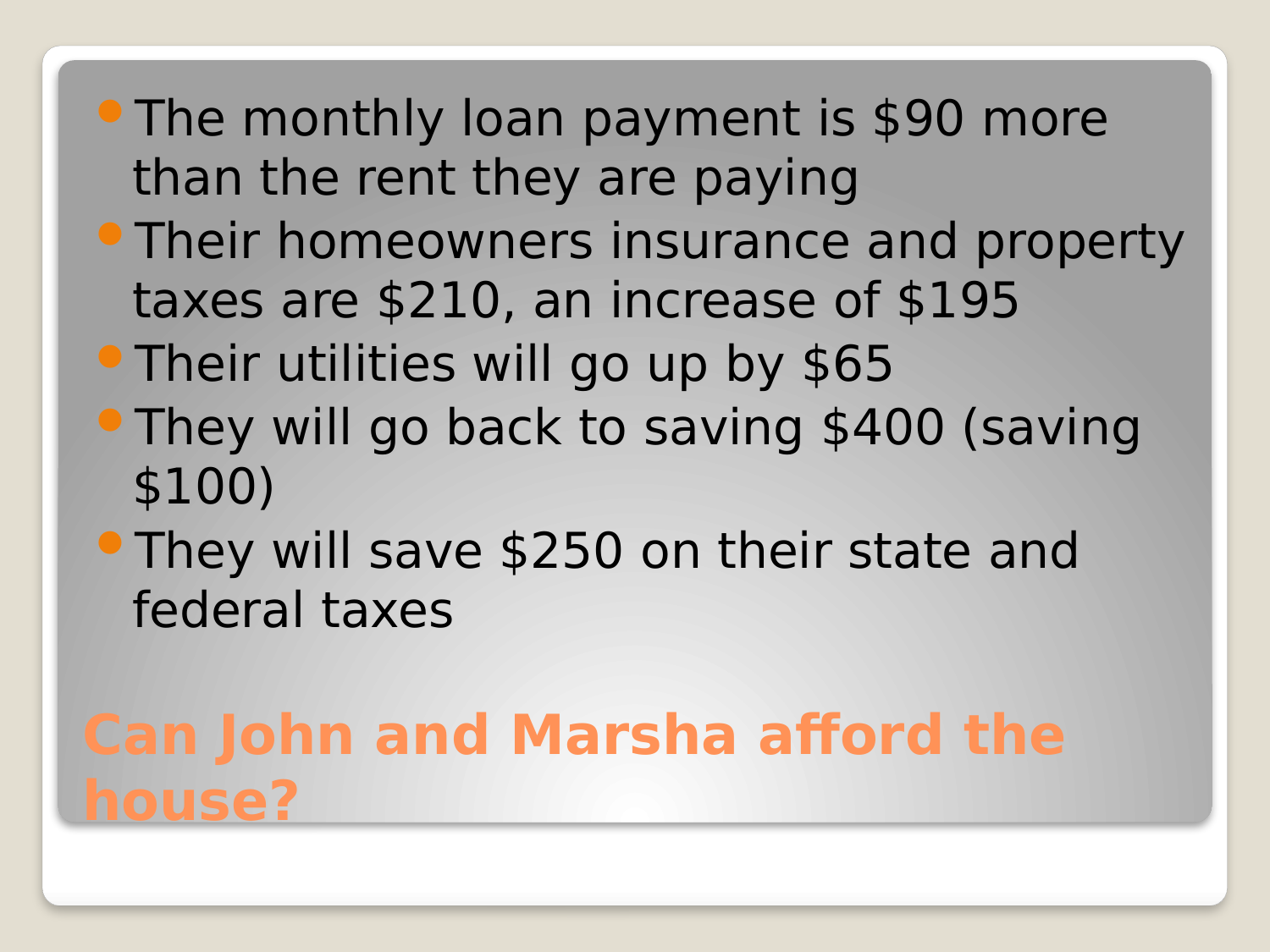

The monthly loan payment is $90 more than the rent they are paying
Their homeowners insurance and property taxes are $210, an increase of $195
Their utilities will go up by $65
They will go back to saving $400 (saving $100)
They will save $250 on their state and federal taxes

# Can John and Marsha afford the house?